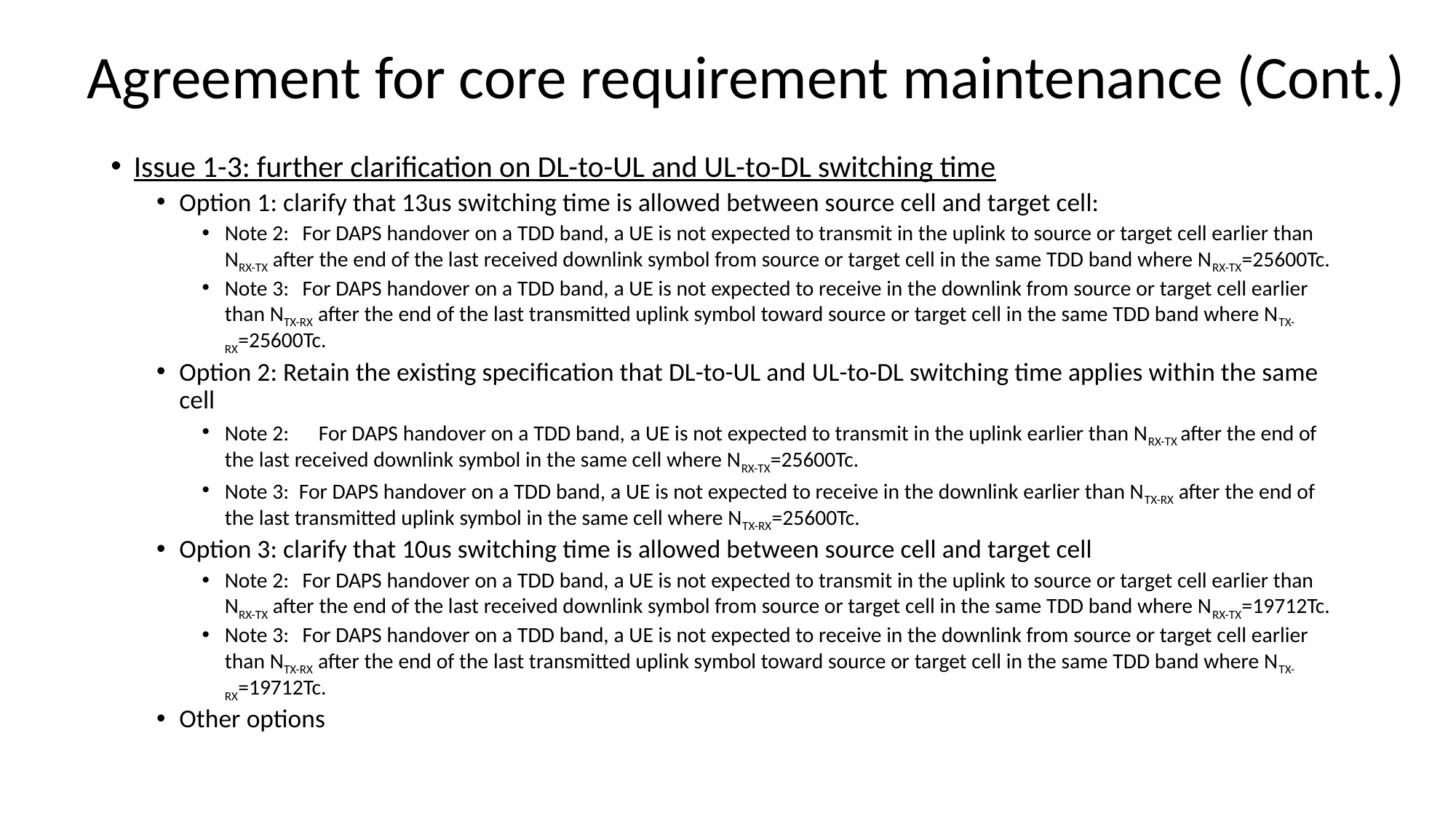

# Agreement for core requirement maintenance (Cont.)
Issue 1-3: further clarification on DL-to-UL and UL-to-DL switching time
Option 1: clarify that 13us switching time is allowed between source cell and target cell:
Note 2:	For DAPS handover on a TDD band, a UE is not expected to transmit in the uplink to source or target cell earlier than NRX-TX after the end of the last received downlink symbol from source or target cell in the same TDD band where NRX-TX=25600Tc.
Note 3:	For DAPS handover on a TDD band, a UE is not expected to receive in the downlink from source or target cell earlier than NTX-RX after the end of the last transmitted uplink symbol toward source or target cell in the same TDD band where NTX-RX=25600Tc.
Option 2: Retain the existing specification that DL-to-UL and UL-to-DL switching time applies within the same cell
Note 2:      For DAPS handover on a TDD band, a UE is not expected to transmit in the uplink earlier than NRX-TX after the end of the last received downlink symbol in the same cell where NRX-TX=25600Tc.
Note 3:  For DAPS handover on a TDD band, a UE is not expected to receive in the downlink earlier than NTX-RX after the end of the last transmitted uplink symbol in the same cell where NTX-RX=25600Tc.
Option 3: clarify that 10us switching time is allowed between source cell and target cell
Note 2:	For DAPS handover on a TDD band, a UE is not expected to transmit in the uplink to source or target cell earlier than NRX-TX after the end of the last received downlink symbol from source or target cell in the same TDD band where NRX-TX=19712Tc.
Note 3:	For DAPS handover on a TDD band, a UE is not expected to receive in the downlink from source or target cell earlier than NTX-RX after the end of the last transmitted uplink symbol toward source or target cell in the same TDD band where NTX-RX=19712Tc.
Other options